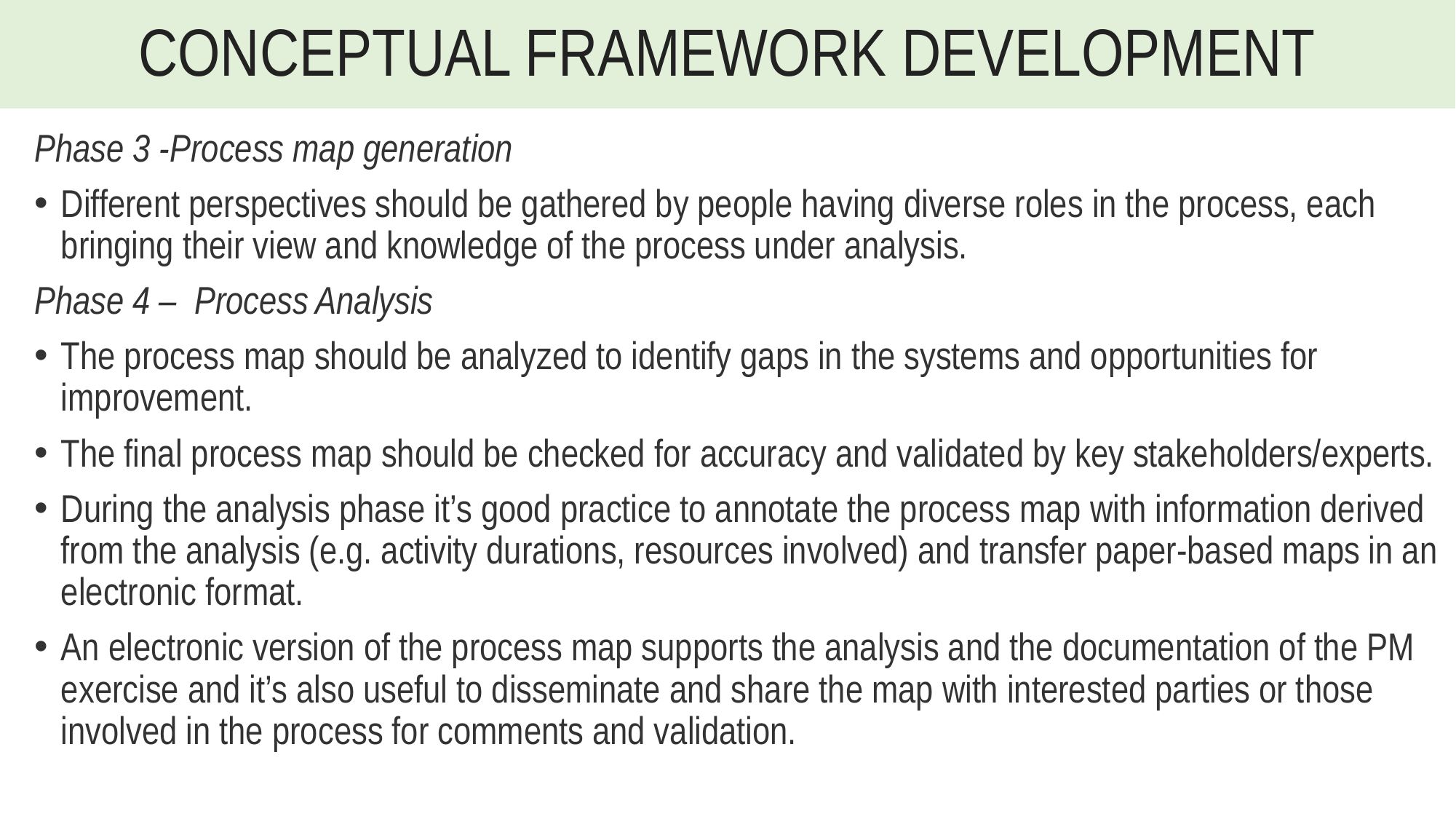

# CONCEPTUAL FRAMEWORK DEVELOPMENT
Phase 3 -Process map generation
Different perspectives should be gathered by people having diverse roles in the process, each bringing their view and knowledge of the process under analysis.
Phase 4 –  Process Analysis
The process map should be analyzed to identify gaps in the systems and opportunities for improvement.
The final process map should be checked for accuracy and validated by key stakeholders/experts.
During the analysis phase it’s good practice to annotate the process map with information derived from the analysis (e.g. activity durations, resources involved) and transfer paper-based maps in an electronic format.
An electronic version of the process map supports the analysis and the documentation of the PM exercise and it’s also useful to disseminate and share the map with interested parties or those involved in the process for comments and validation.